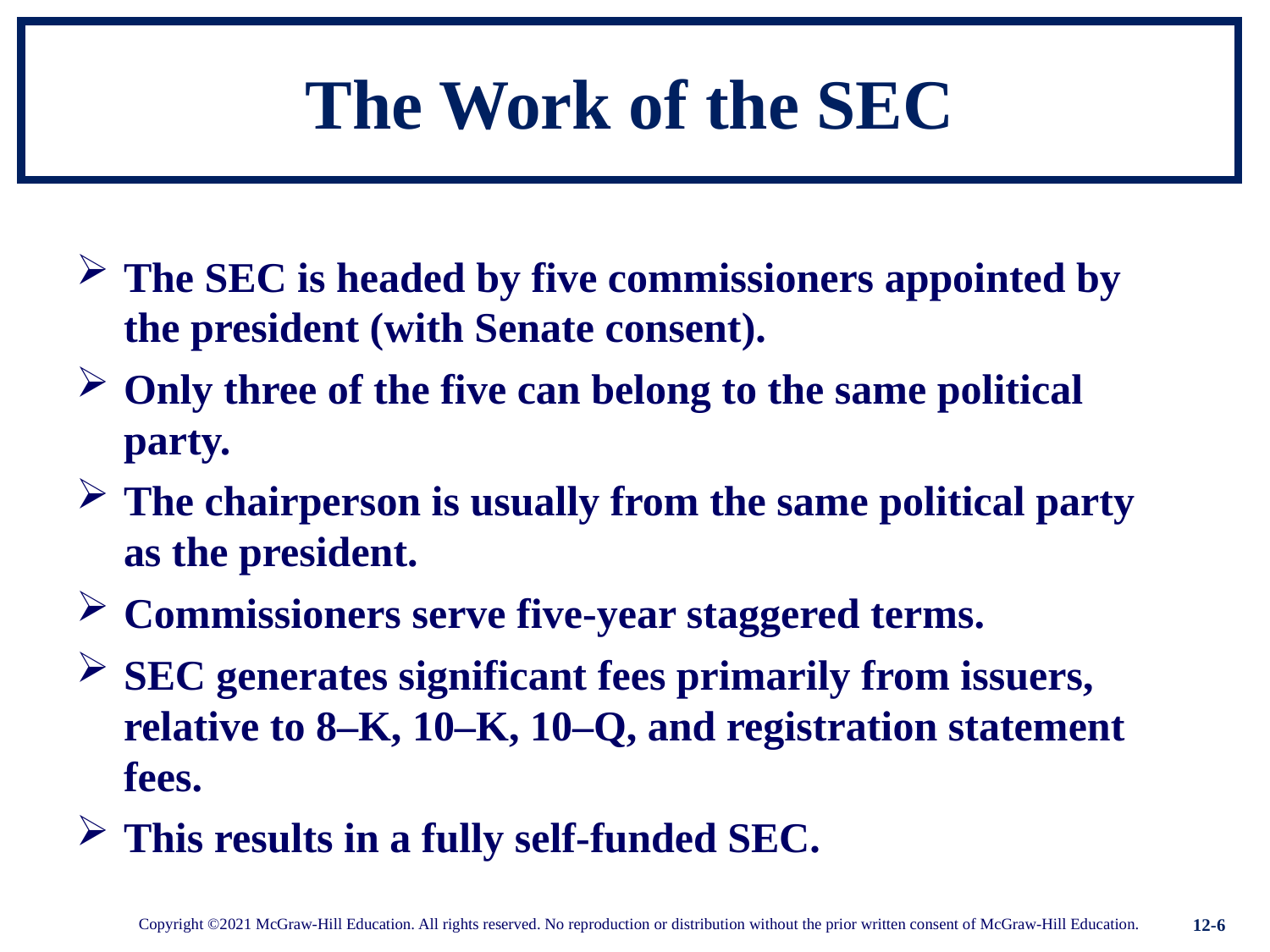

# The Work of the SEC
The SEC is headed by five commissioners appointed by the president (with Senate consent).
Only three of the five can belong to the same political party.
The chairperson is usually from the same political party as the president.
Commissioners serve five-year staggered terms.
SEC generates significant fees primarily from issuers, relative to 8–K, 10–K, 10–Q, and registration statement fees.
This results in a fully self-funded SEC.
12-6
Copyright ©2021 McGraw-Hill Education. All rights reserved. No reproduction or distribution without the prior written consent of McGraw-Hill Education.